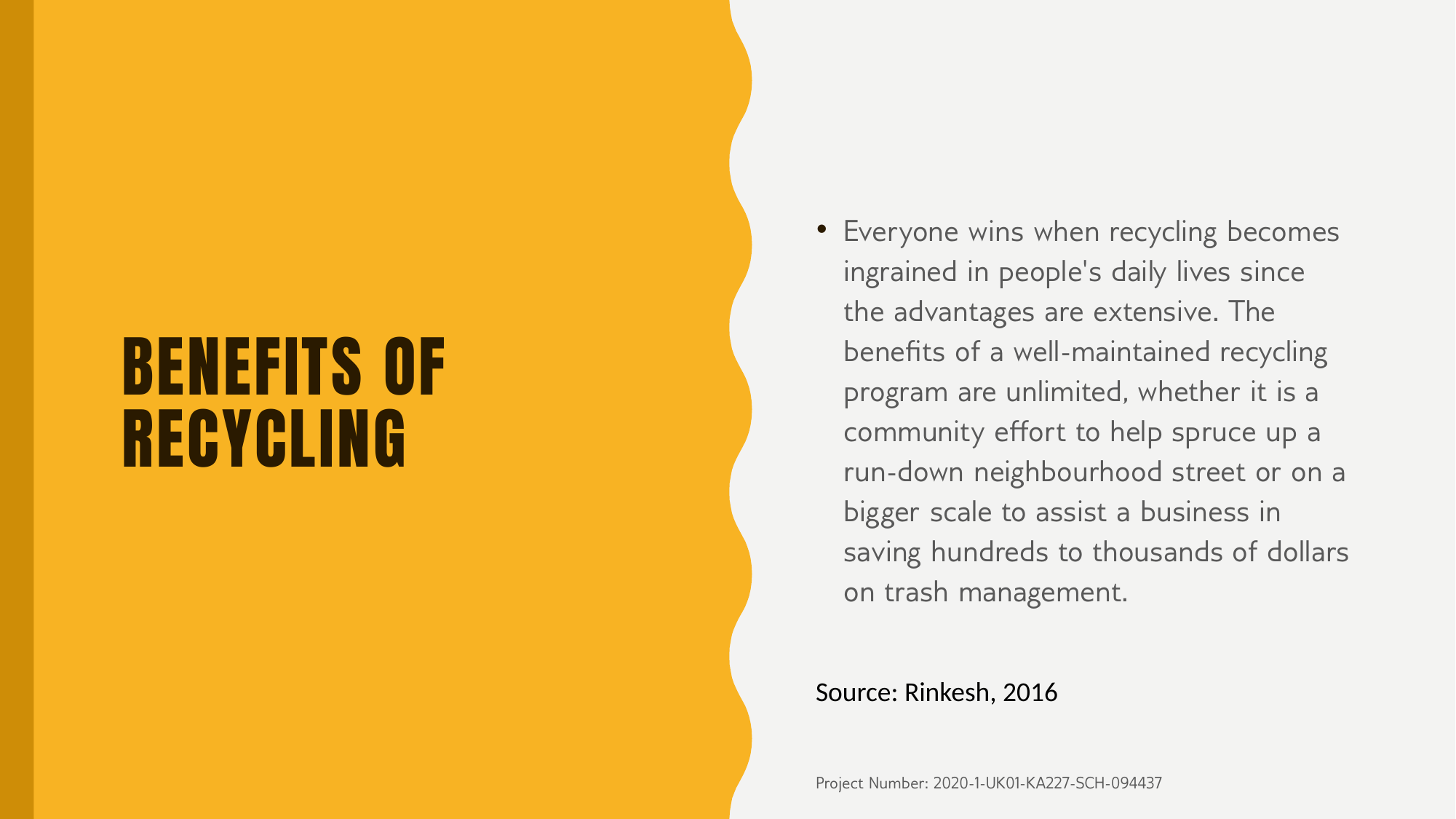

Everyone wins when recycling becomes ingrained in people's daily lives since the advantages are extensive. The benefits of a well-maintained recycling program are unlimited, whether it is a community effort to help spruce up a run-down neighbourhood street or on a bigger scale to assist a business in saving hundreds to thousands of dollars on trash management.
# Benefits of recycling
Source: Rinkesh, 2016
Project Number: 2020-1-UK01-KA227-SCH-094437